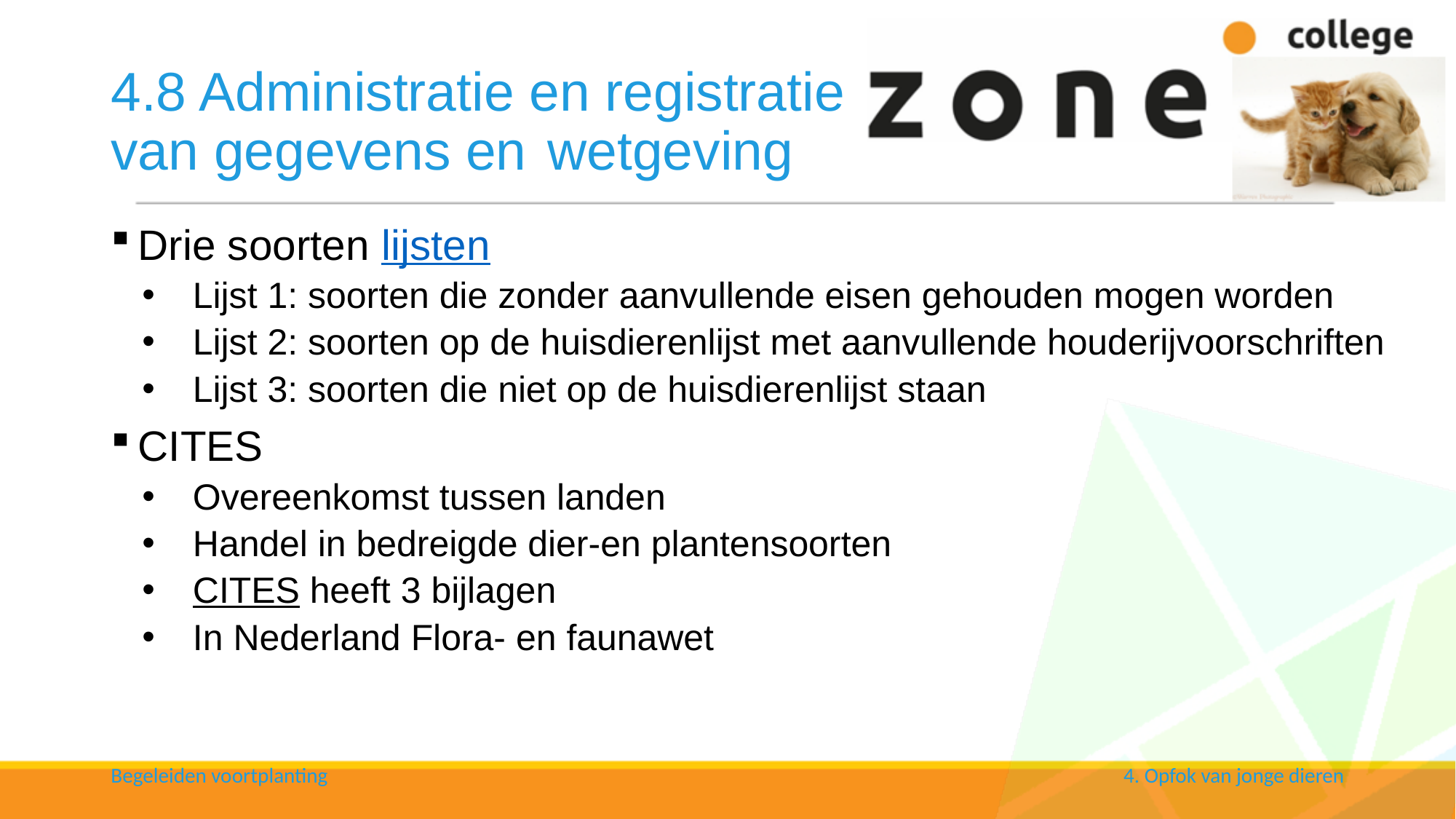

# 4.8 Administratie en registratie van gegevens en 	wetgeving
Drie soorten lijsten
Lijst 1: soorten die zonder aanvullende eisen gehouden mogen worden
Lijst 2: soorten op de huisdierenlijst met aanvullende houderijvoorschriften
Lijst 3: soorten die niet op de huisdierenlijst staan
CITES
Overeenkomst tussen landen
Handel in bedreigde dier-en plantensoorten
CITES heeft 3 bijlagen
In Nederland Flora- en faunawet

Begeleiden voortplanting
4. Opfok van jonge dieren